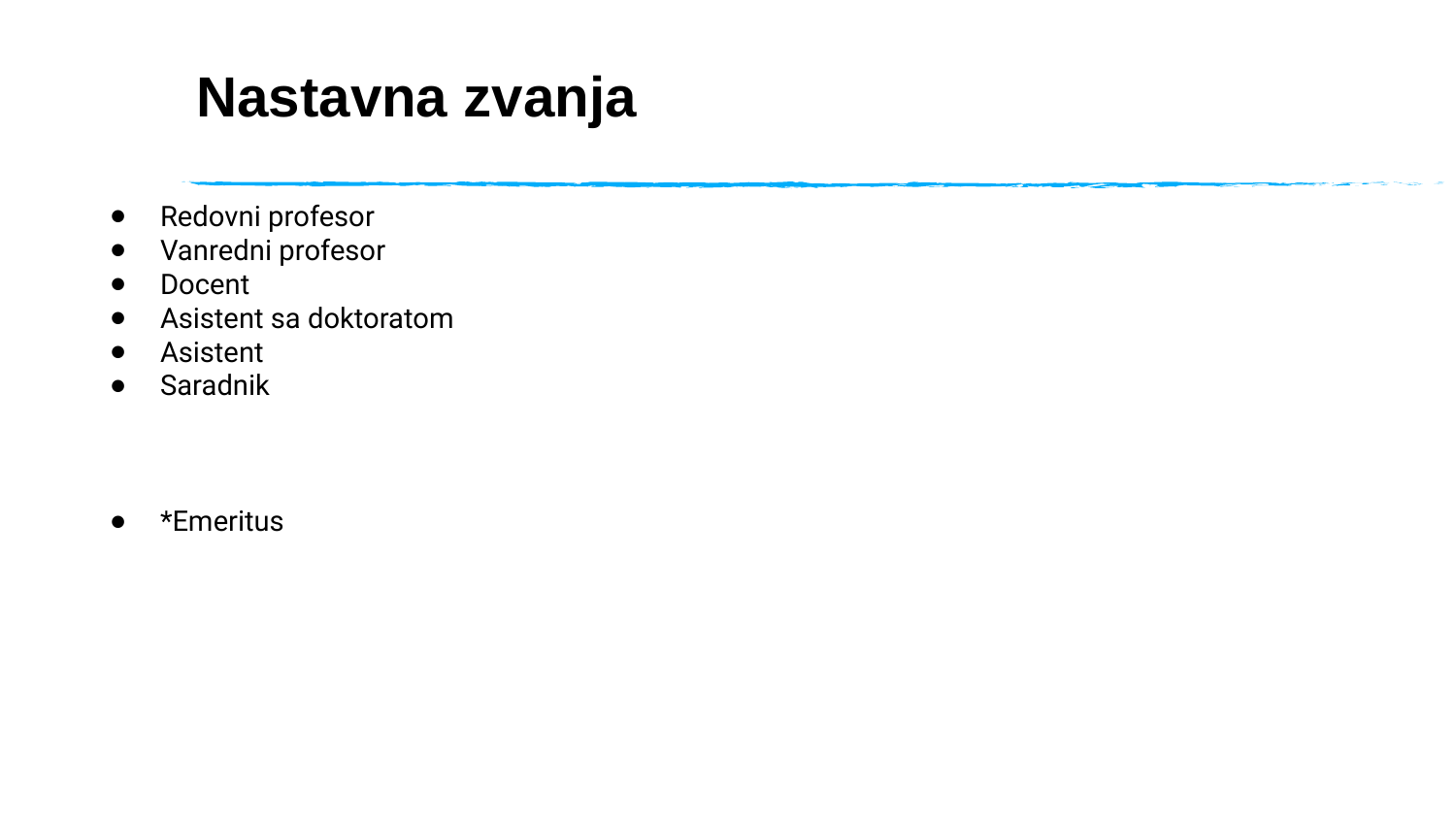

# Nastavna zvanja
Redovni profesor
Vanredni profesor
Docent
Asistent sa doktoratom
Asistent
Saradnik

*Emeritus